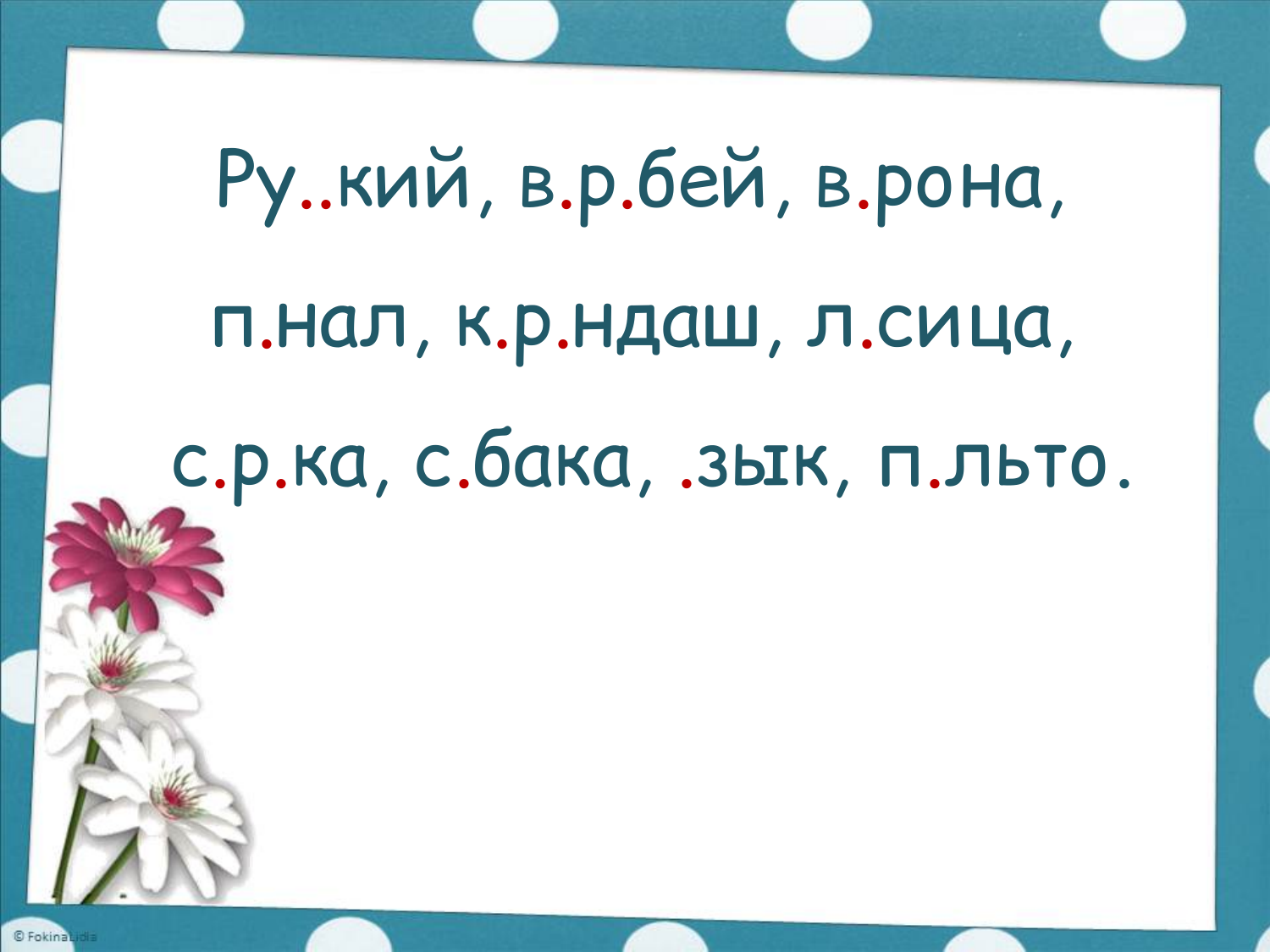

Ру..кий, в.р.бей, в.рона,
п.нал, к.р.ндаш, л.сица,
с.р.ка, с.бака, .зык, п.льто.